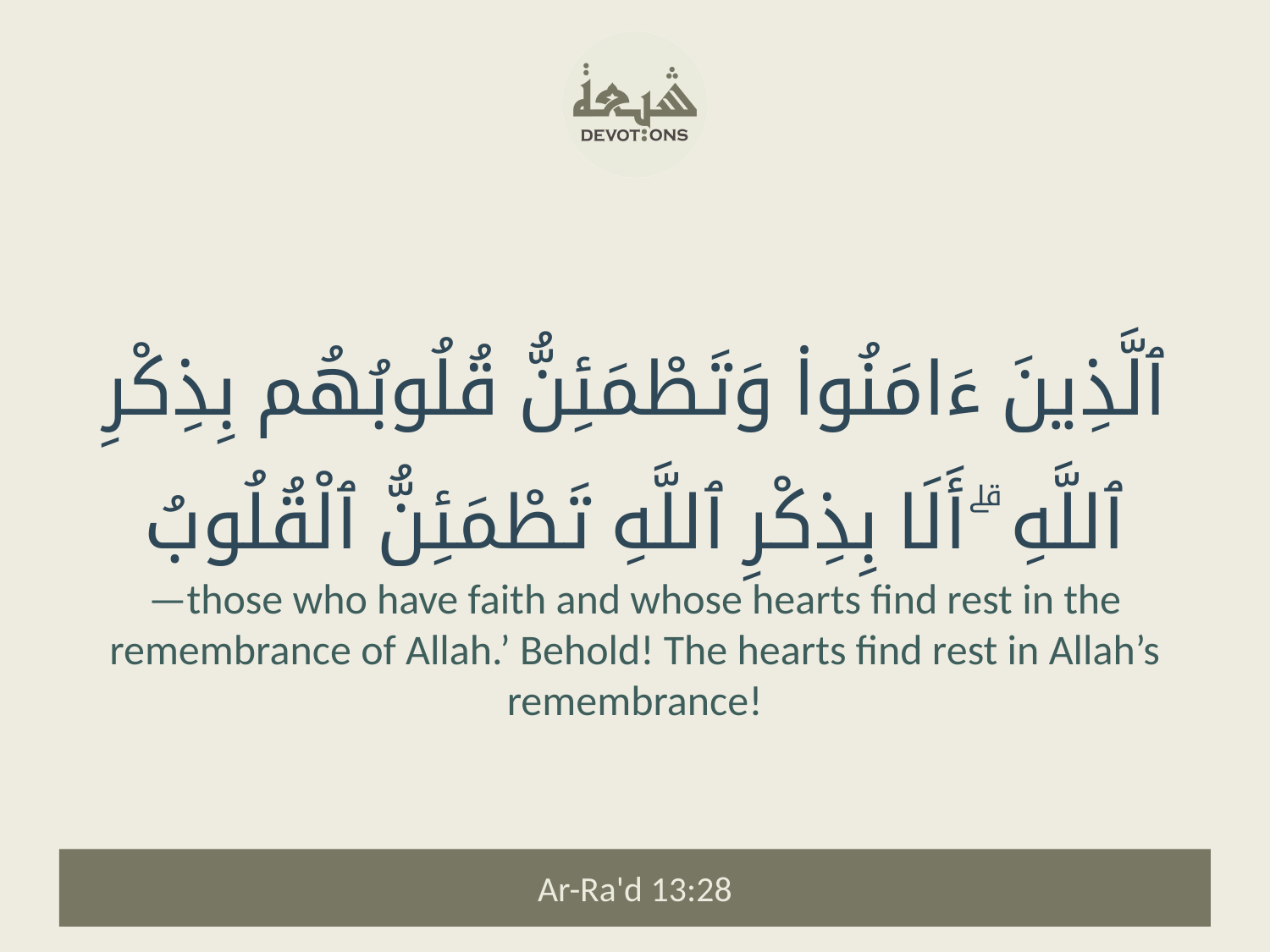

ٱلَّذِينَ ءَامَنُوا۟ وَتَطْمَئِنُّ قُلُوبُهُم بِذِكْرِ ٱللَّهِ ۗ أَلَا بِذِكْرِ ٱللَّهِ تَطْمَئِنُّ ٱلْقُلُوبُ
—those who have faith and whose hearts find rest in the remembrance of Allah.’ Behold! The hearts find rest in Allah’s remembrance!
Ar-Ra'd 13:28